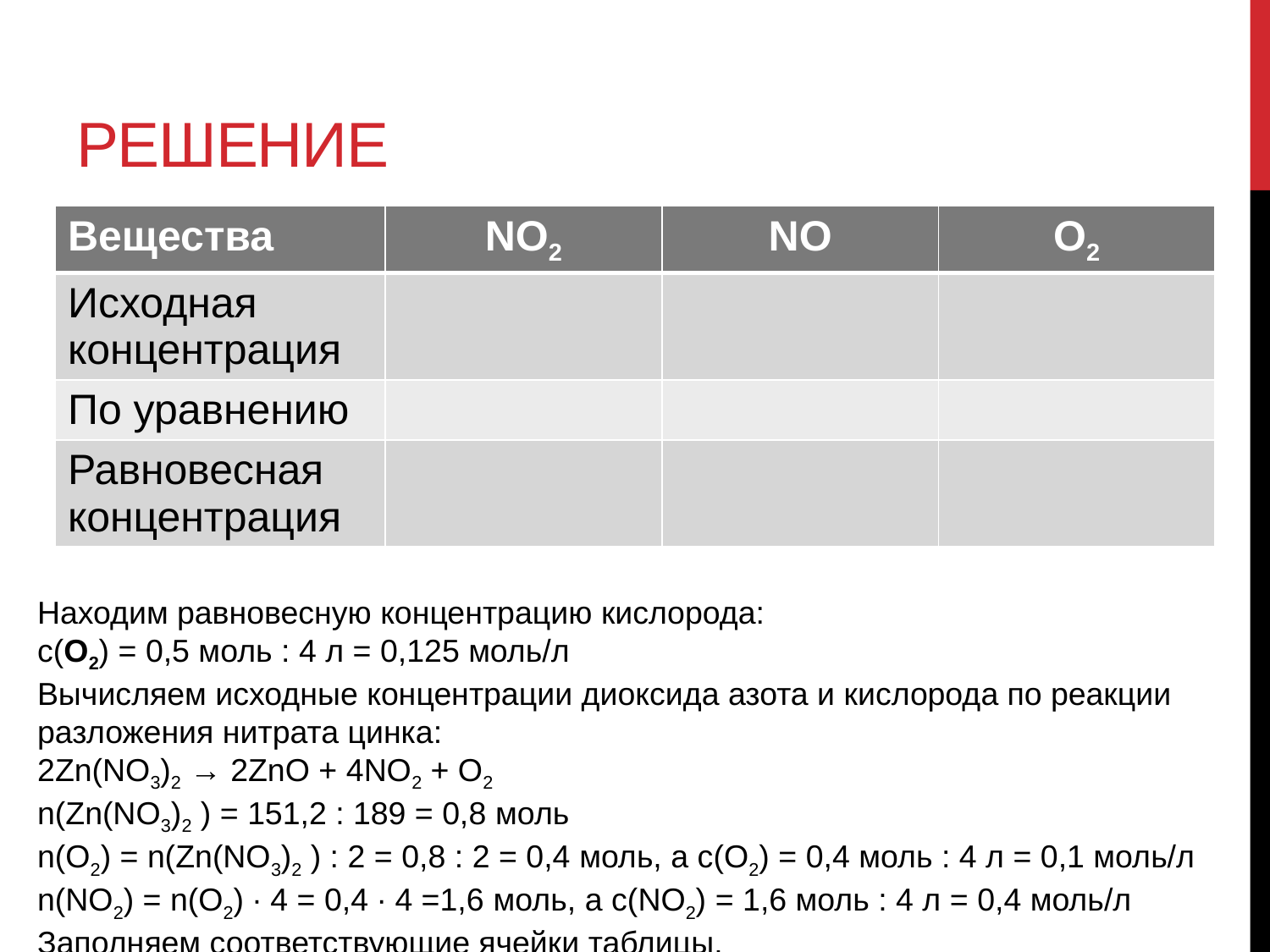

# решение
| Вещества | NO2 | NO | O2 |
| --- | --- | --- | --- |
| Исходная концентрация |  |  |  |
| По уравнению |  |  |  |
| Равновесная концентрация |  |  |  |
Находим равновесную концентрацию кислорода:
с(O2) = 0,5 моль : 4 л = 0,125 моль/л
Вычисляем исходные концентрации диоксида азота и кислорода по реакции разложения нитрата цинка:
2Zn(NO3)2 → 2ZnO + 4NO2 + O2
n(Zn(NO3)2 ) = 151,2 : 189 = 0,8 моль
n(O2) = n(Zn(NO3)2 ) : 2 = 0,8 : 2 = 0,4 моль, а с(O2) = 0,4 моль : 4 л = 0,1 моль/л
n(NO2) = n(O2) ∙ 4 = 0,4 ∙ 4 =1,6 моль, а с(NO2) = 1,6 моль : 4 л = 0,4 моль/л
Заполняем соответствующие ячейки таблицы.